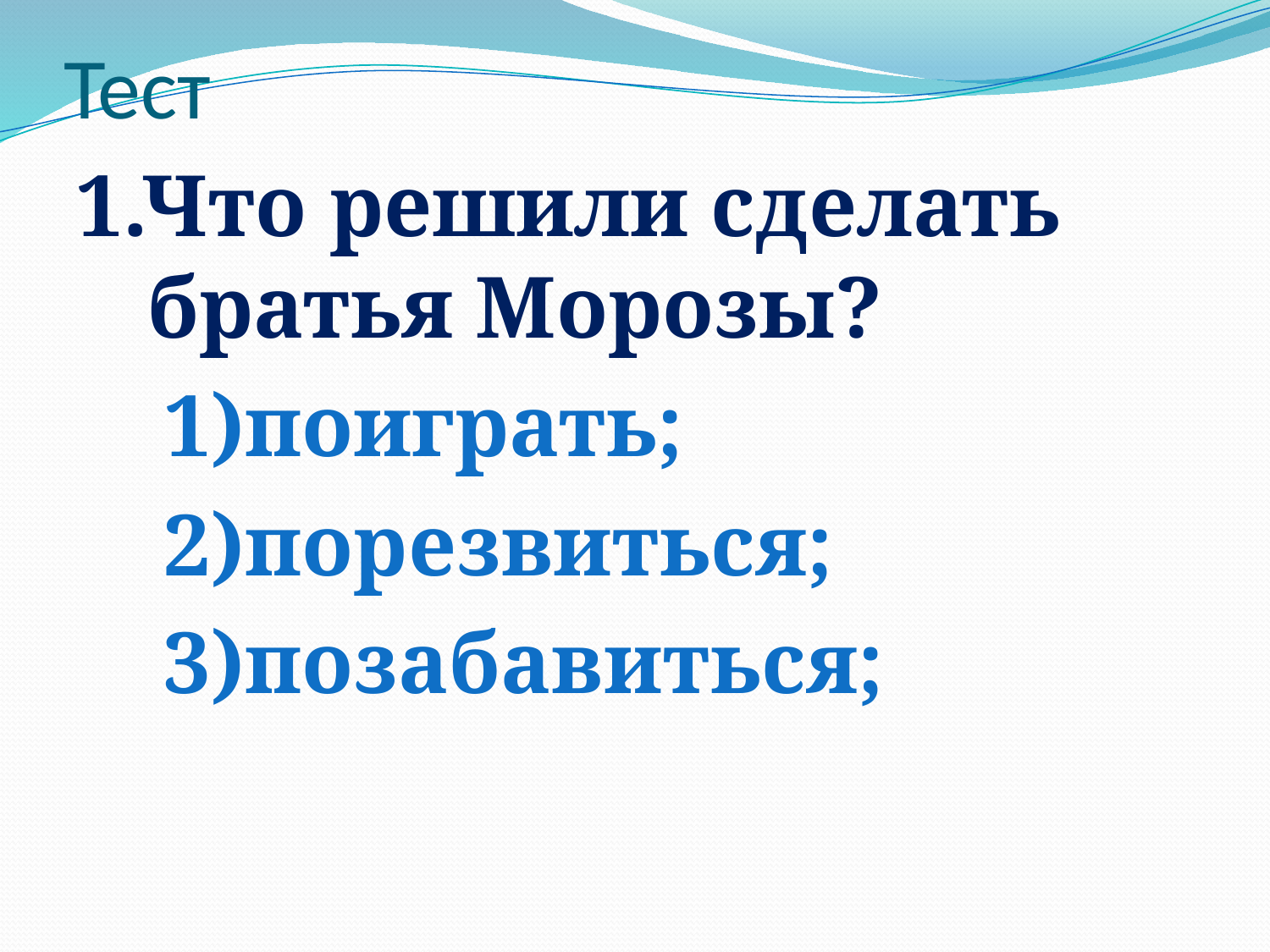

# Тест
1.Что решили сделать братья Морозы?
    1)поиграть;
    2)порезвиться;
    3)позабавиться;